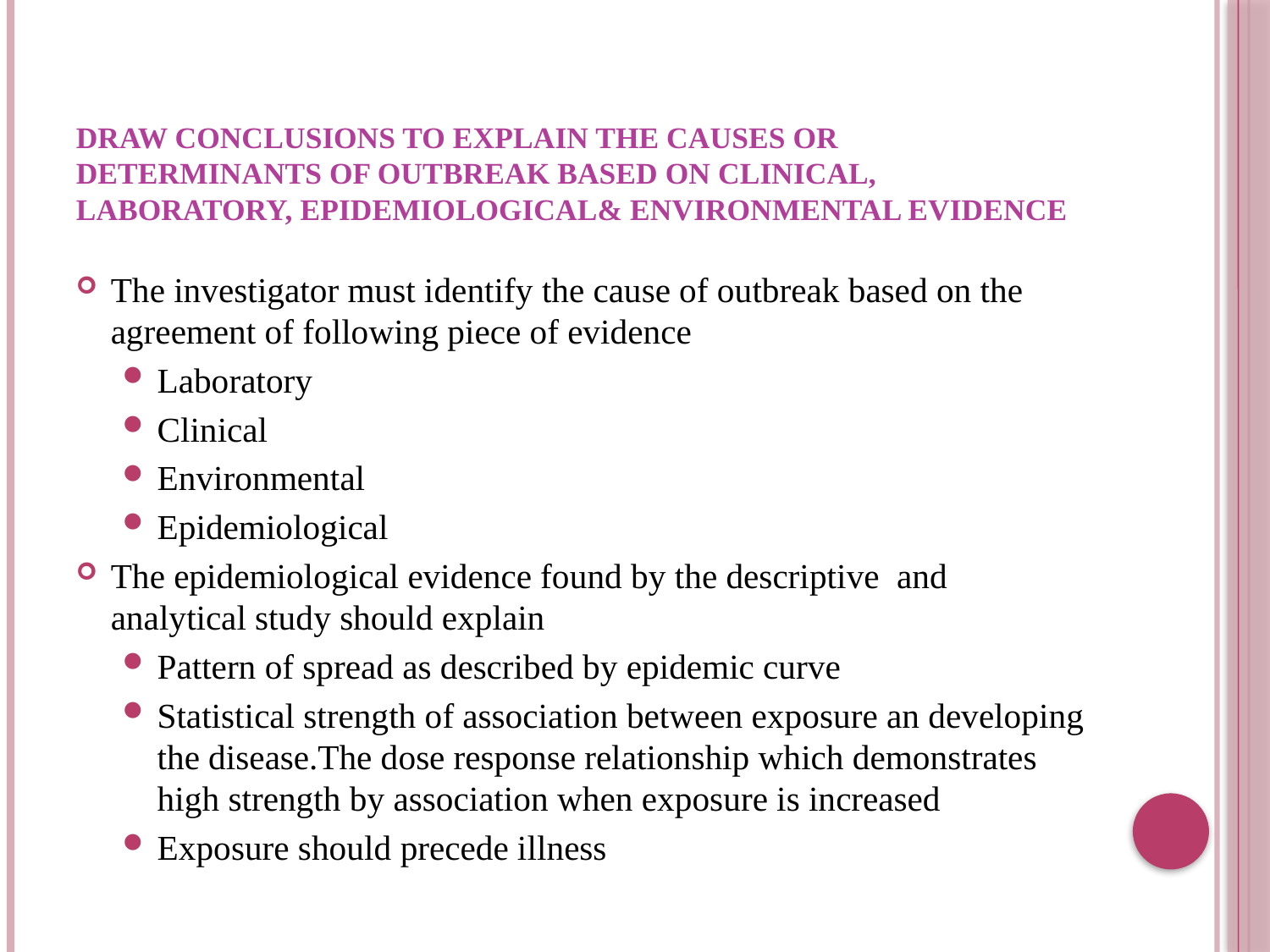

# Draw conclusions to explain the causes or determinants of outbreak based on clinical,    laboratory, epidemiological& environmental evidence

The investigator must identify the cause of outbreak based on the agreement of following piece of evidence
Laboratory
Clinical
Environmental
Epidemiological
The epidemiological evidence found by the descriptive  and analytical study should explain
Pattern of spread as described by epidemic curve
Statistical strength of association between exposure an developing the disease.The dose response relationship which demonstrates high strength by association when exposure is increased
Exposure should precede illness